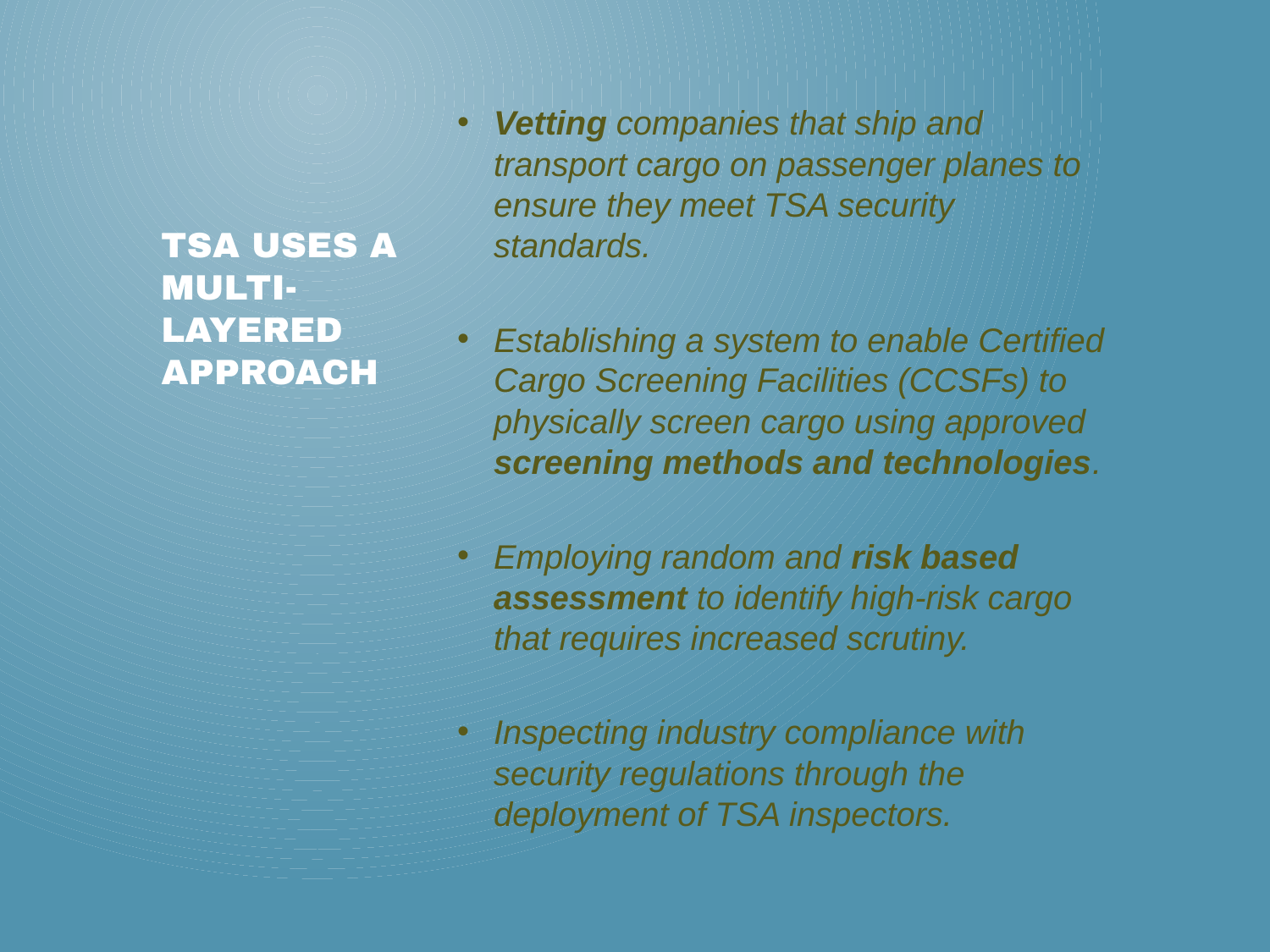

Vetting companies that ship and transport cargo on passenger planes to ensure they meet TSA security standards.

Establishing a system to enable Certified Cargo Screening Facilities (CCSFs) to physically screen cargo using approved screening methods and technologies.

Employing random and risk based assessment to identify high-risk cargo that requires increased scrutiny.

Inspecting industry compliance with security regulations through the deployment of TSA inspectors.

# TSA uses a multi-layered approACH